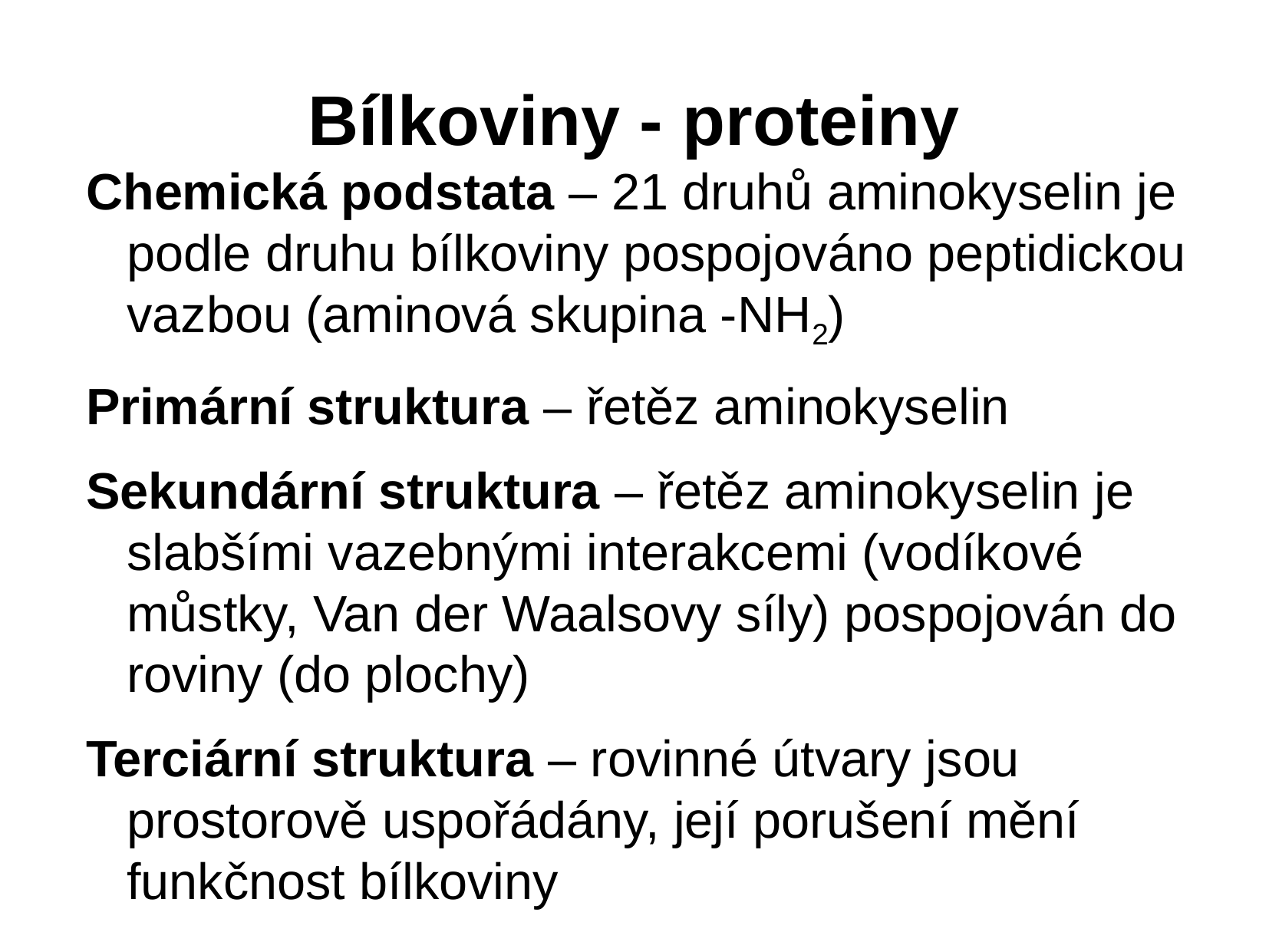

# Bílkoviny - proteiny
Chemická podstata – 21 druhů aminokyselin je podle druhu bílkoviny pospojováno peptidickou vazbou (aminová skupina -NH2)
Primární struktura – řetěz aminokyselin
Sekundární struktura – řetěz aminokyselin je slabšími vazebnými interakcemi (vodíkové můstky, Van der Waalsovy síly) pospojován do roviny (do plochy)
Terciární struktura – rovinné útvary jsou prostorově uspořádány, její porušení mění funkčnost bílkoviny